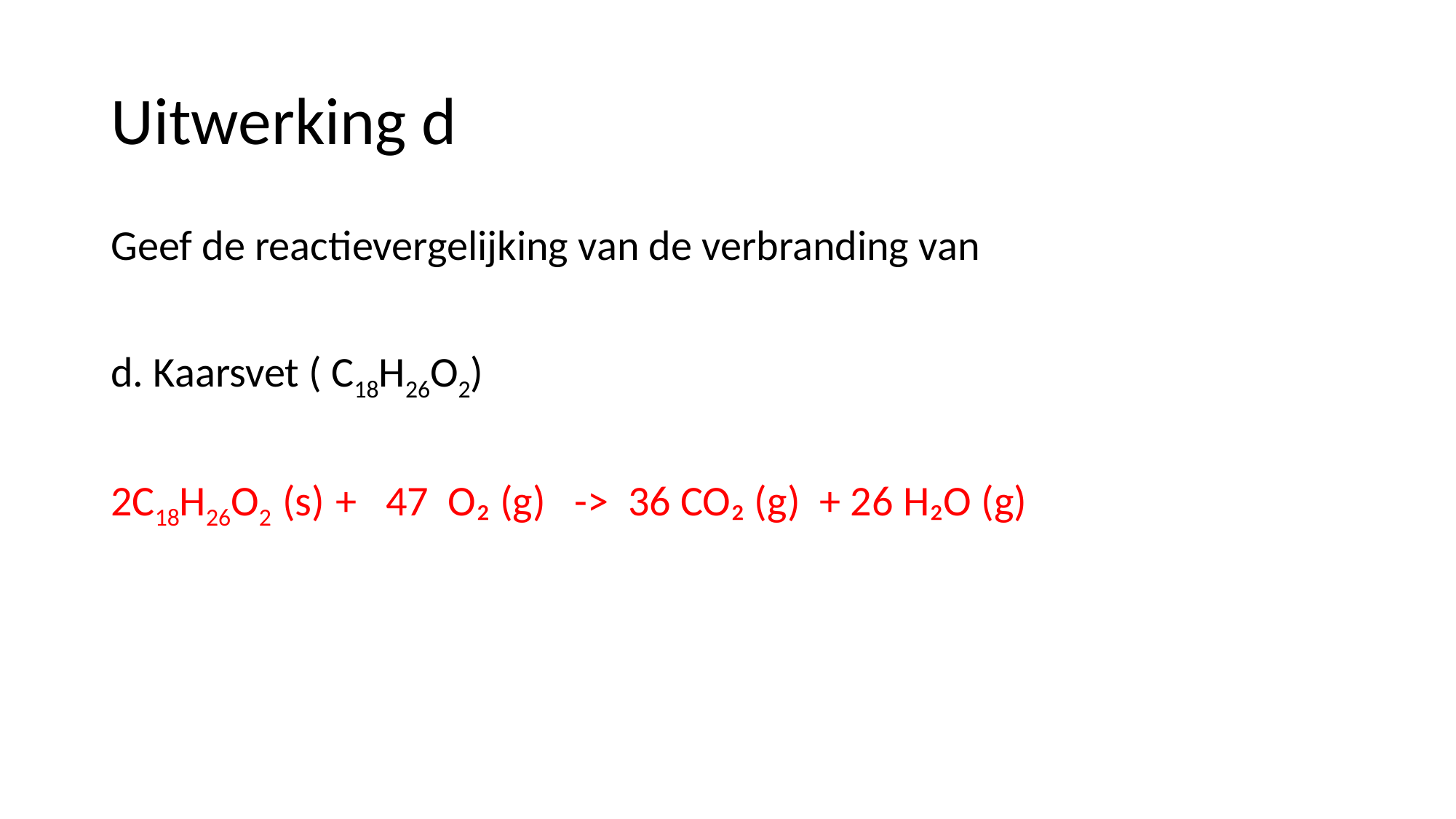

# Uitwerking d
Geef de reactievergelijking van de verbranding van

d. Kaarsvet ( C18H26O2)

2C18H26O2  (s)  +   47  O₂ (g)   ->  36 CO₂ (g)  + 26 H₂O (g)